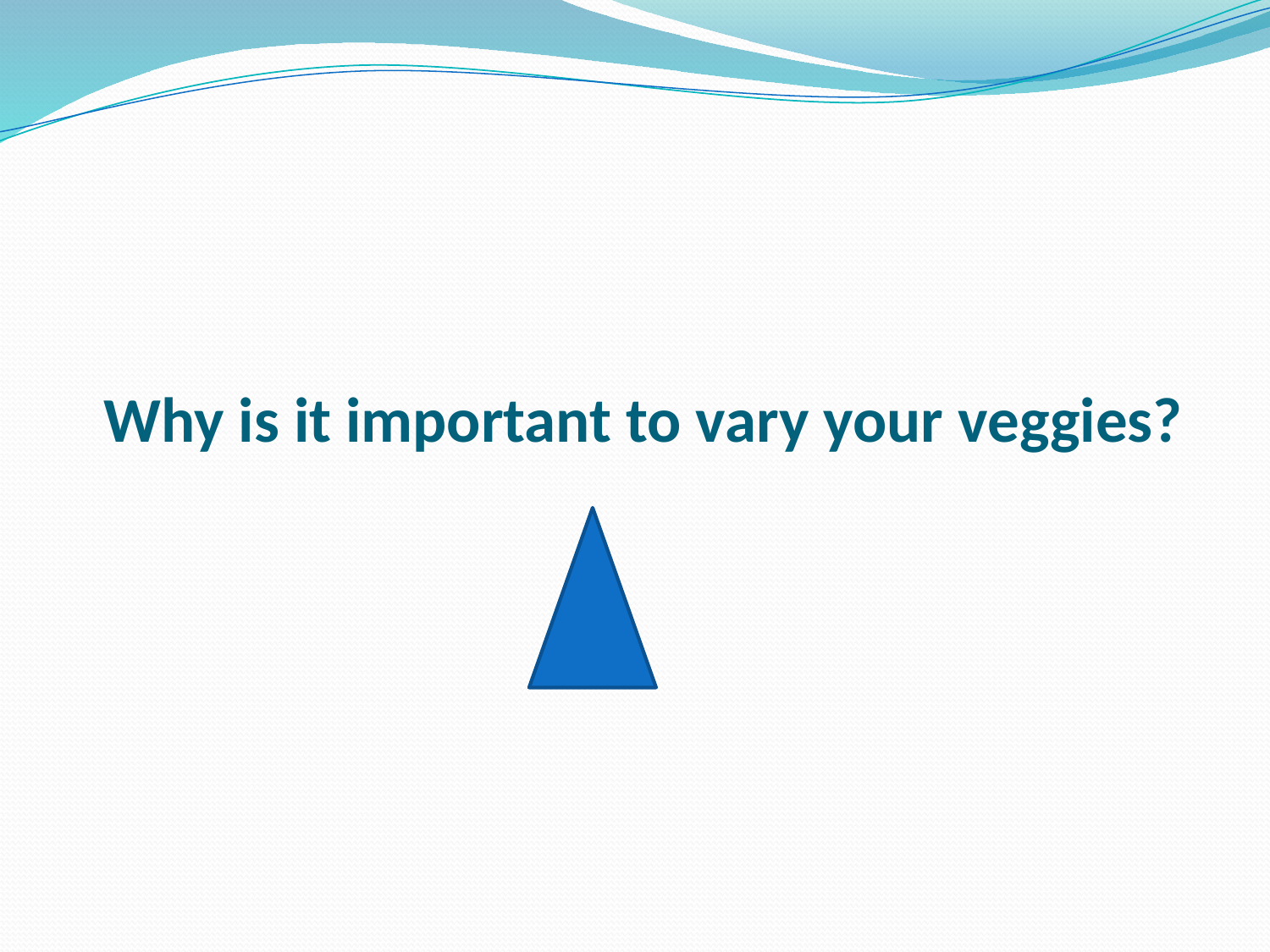

# Why is it important to vary your veggies?